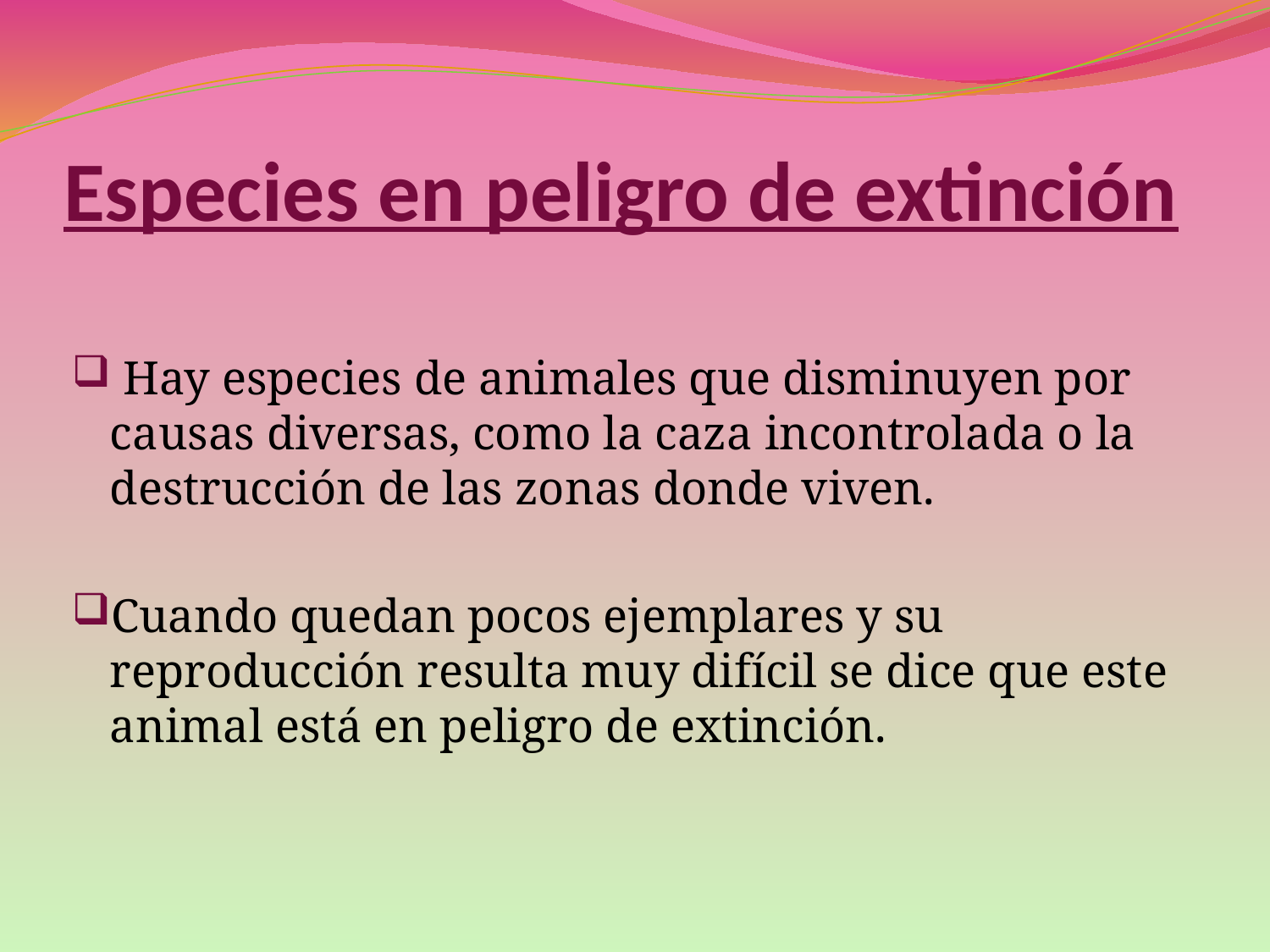

# Especies en peligro de extinción
 Hay especies de animales que disminuyen por causas diversas, como la caza incontrolada o la destrucción de las zonas donde viven.

Cuando quedan pocos ejemplares y su reproducción resulta muy difícil se dice que este animal está en peligro de extinción.